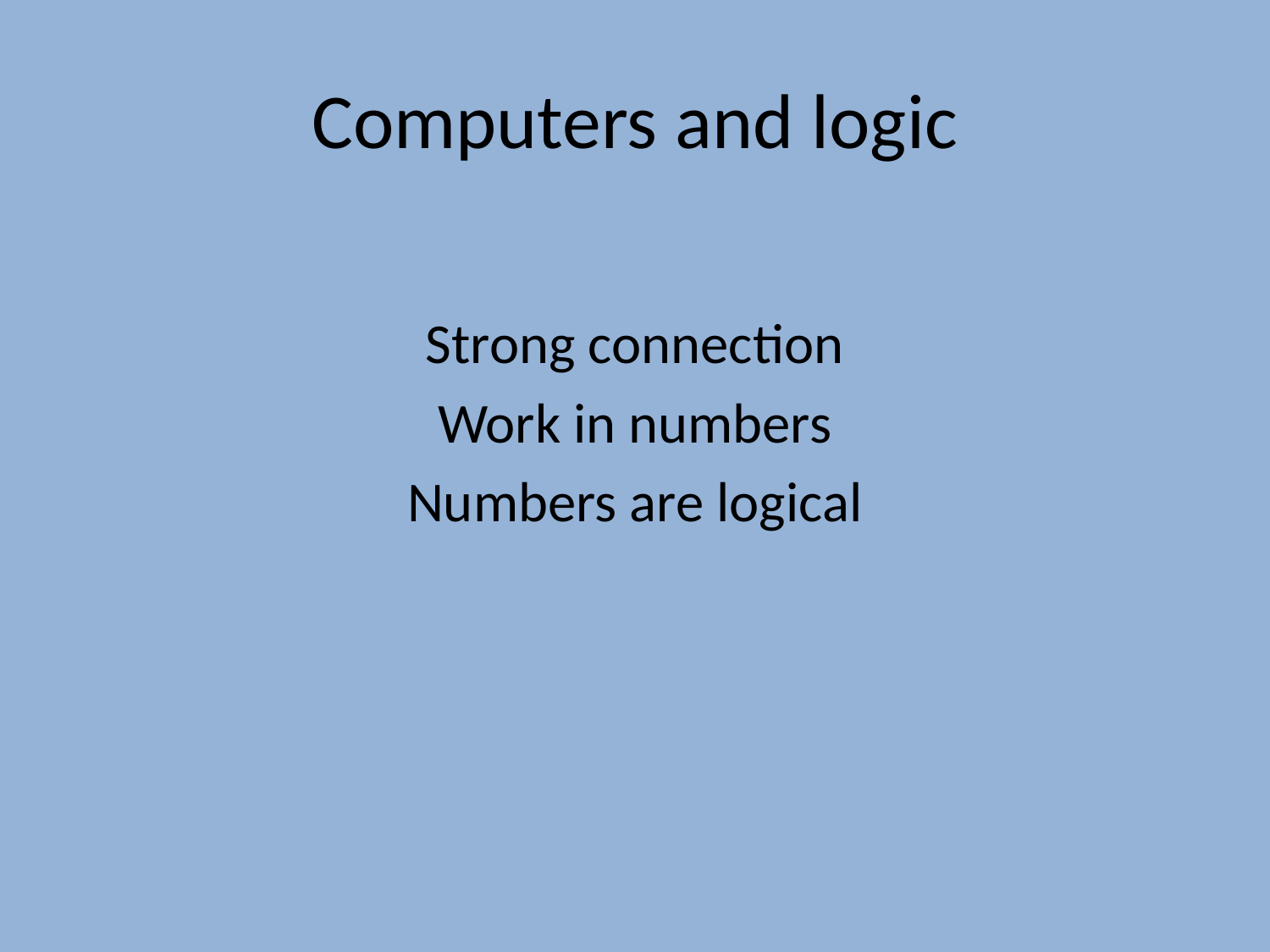

# Computers and logic

Strong connection
Work in numbers
Numbers are logical